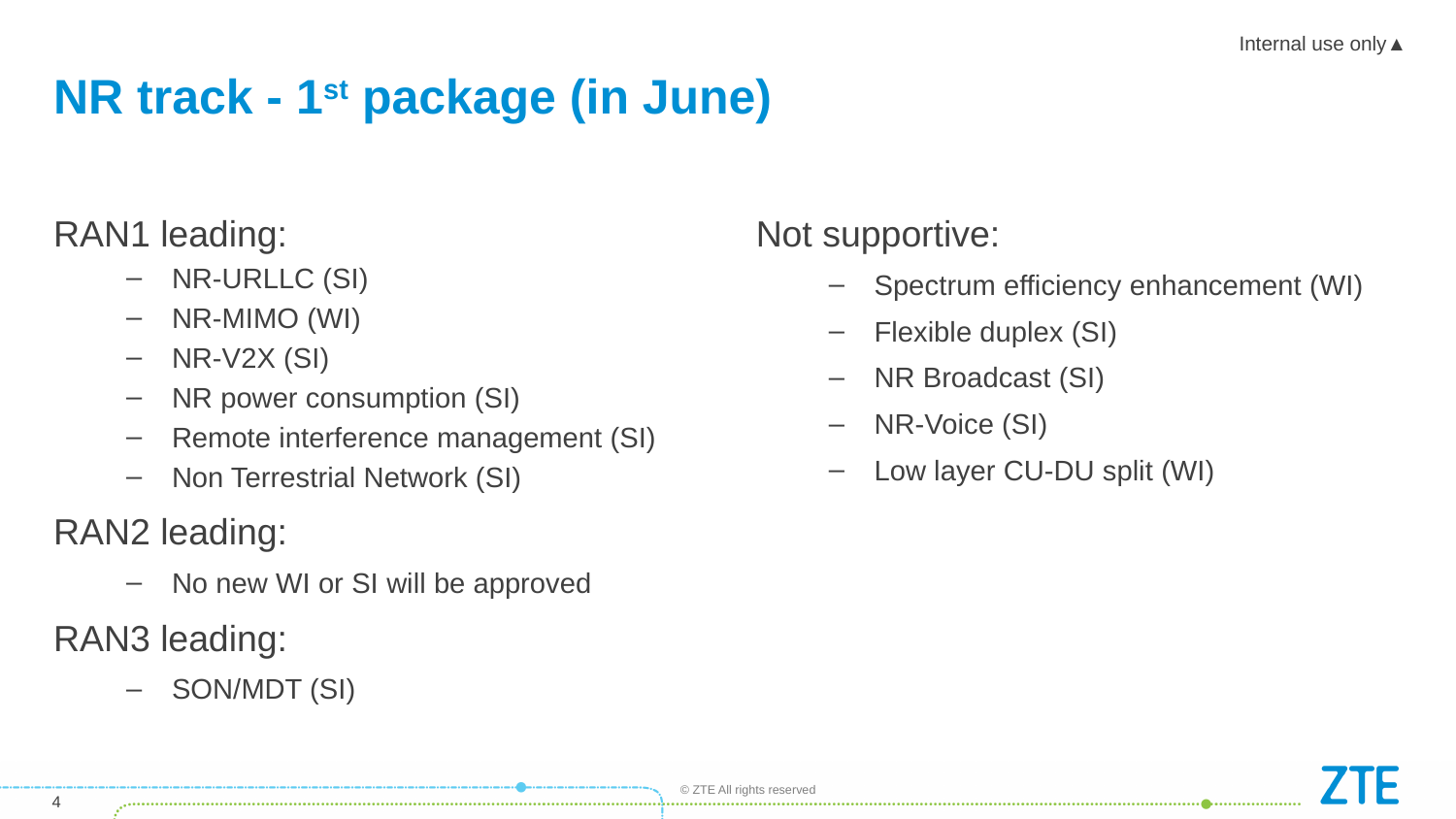

# NR track - 1st package (in June)
RAN1 leading:
NR-URLLC (SI)
NR-MIMO (WI)
NR-V2X (SI)
NR power consumption (SI)
Remote interference management (SI)
Non Terrestrial Network (SI)
RAN2 leading:
No new WI or SI will be approved
RAN3 leading:
SON/MDT (SI)
Not supportive:
Spectrum efficiency enhancement (WI)
Flexible duplex (SI)
NR Broadcast (SI)
NR-Voice (SI)
Low layer CU-DU split (WI)